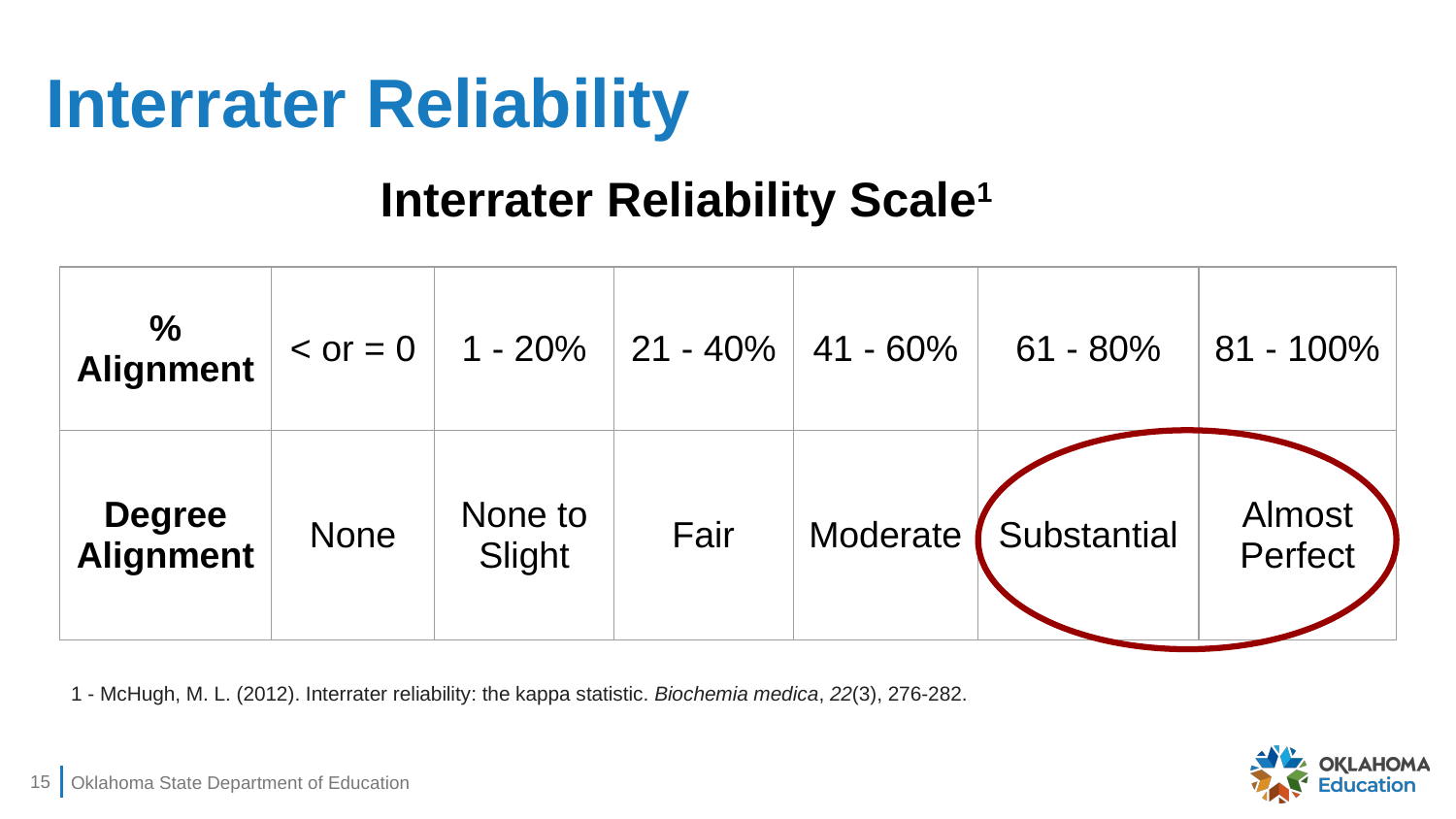

# Interrater Reliability
Interrater Reliability Scale1
| % Alignment | < or = 0 | 1 - 20% | 21 - 40% | 41 - 60% | 61 - 80% | 81 - 100% |
| --- | --- | --- | --- | --- | --- | --- |
| Degree Alignment | None | None to Slight | Fair | Moderate | Substantial | Almost Perfect |

1 - McHugh, M. L. (2012). Interrater reliability: the kappa statistic. Biochemia medica, 22(3), 276-282.